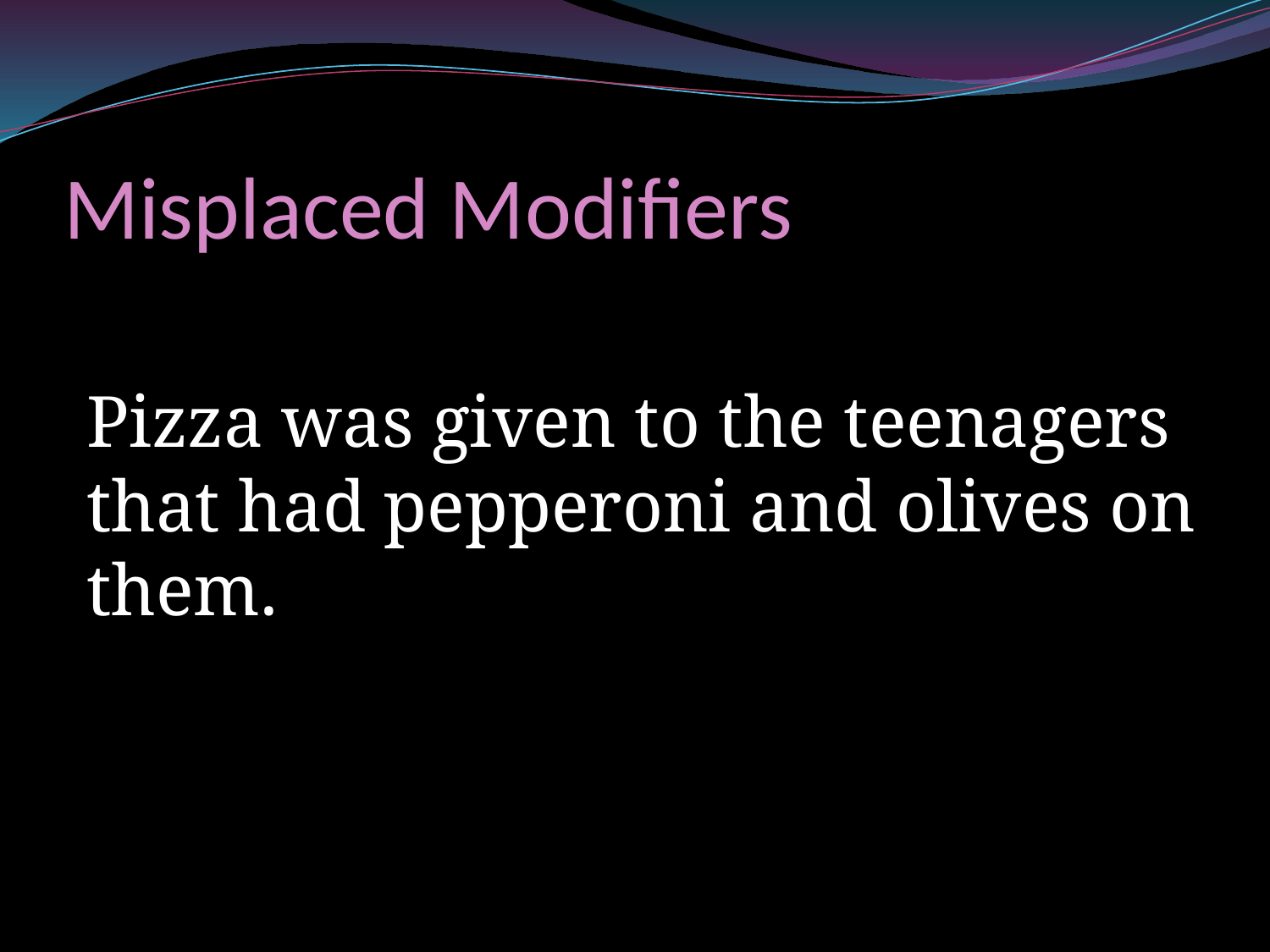

# Misplaced Modifiers
Pizza was given to the teenagers that had pepperoni and olives on them.